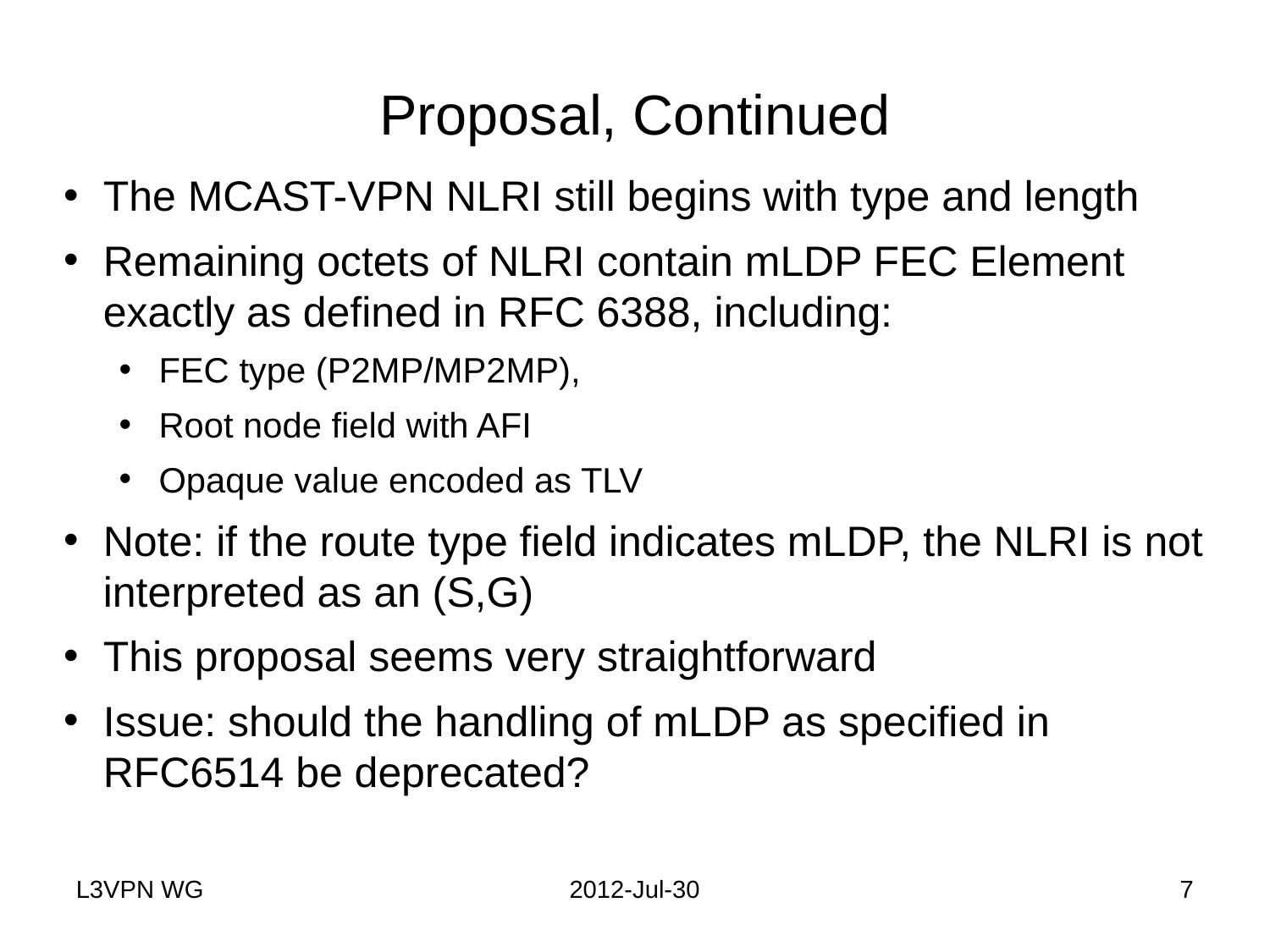

# Proposal, Continued
The MCAST-VPN NLRI still begins with type and length
Remaining octets of NLRI contain mLDP FEC Element exactly as defined in RFC 6388, including:
FEC type (P2MP/MP2MP),
Root node field with AFI
Opaque value encoded as TLV
Note: if the route type field indicates mLDP, the NLRI is not interpreted as an (S,G)
This proposal seems very straightforward
Issue: should the handling of mLDP as specified in RFC6514 be deprecated?
L3VPN WG
2012-Jul-30
7